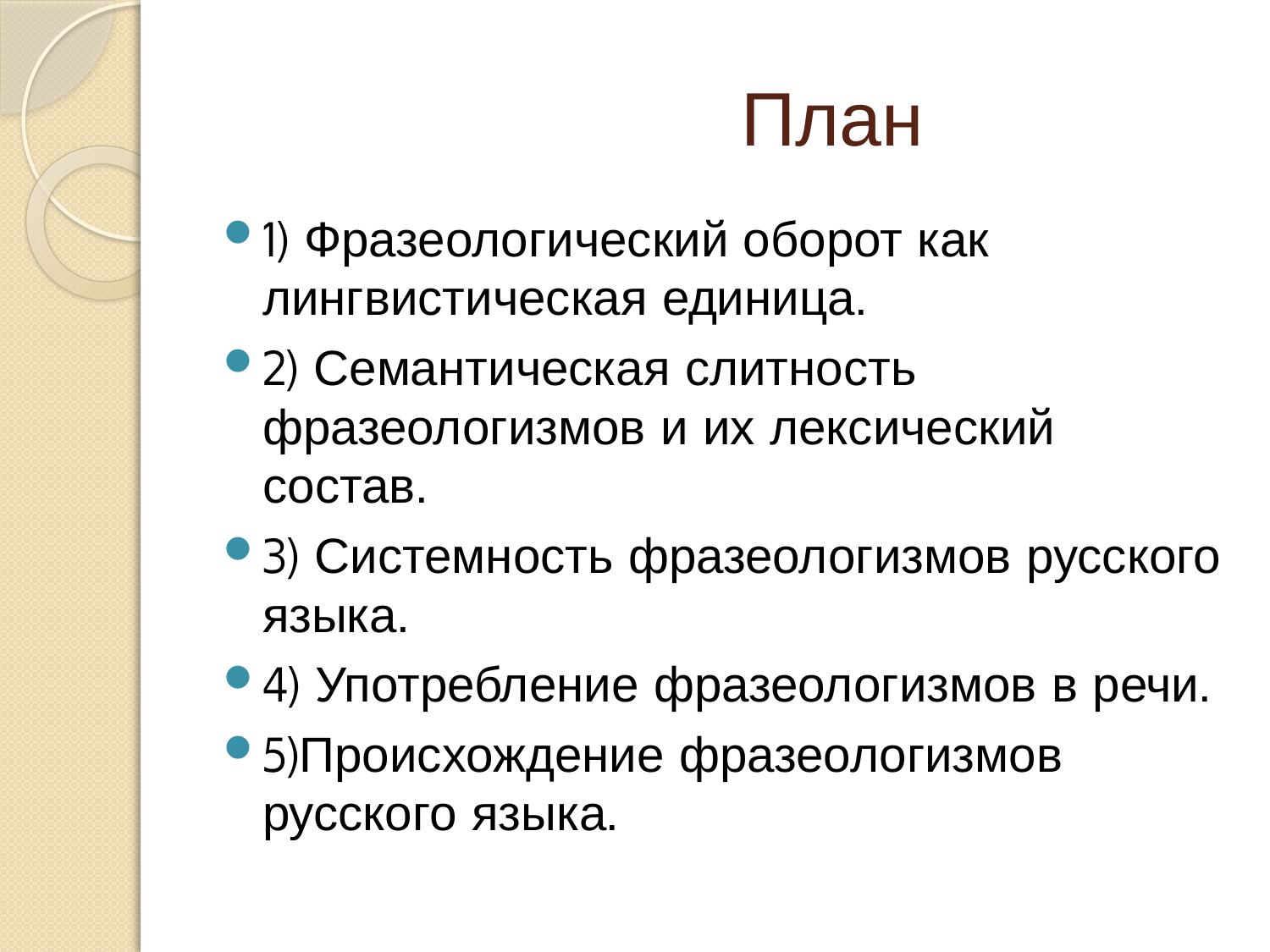

# План
1) Фразеологический оборот как лингвистическая единица.
2) Семантическая слитность фразеологизмов и их лексический состав.
3) Системность фразеологизмов русского языка.
4) Употребление фразеологизмов в речи.
5)Происхождение фразеологизмов русского языка.